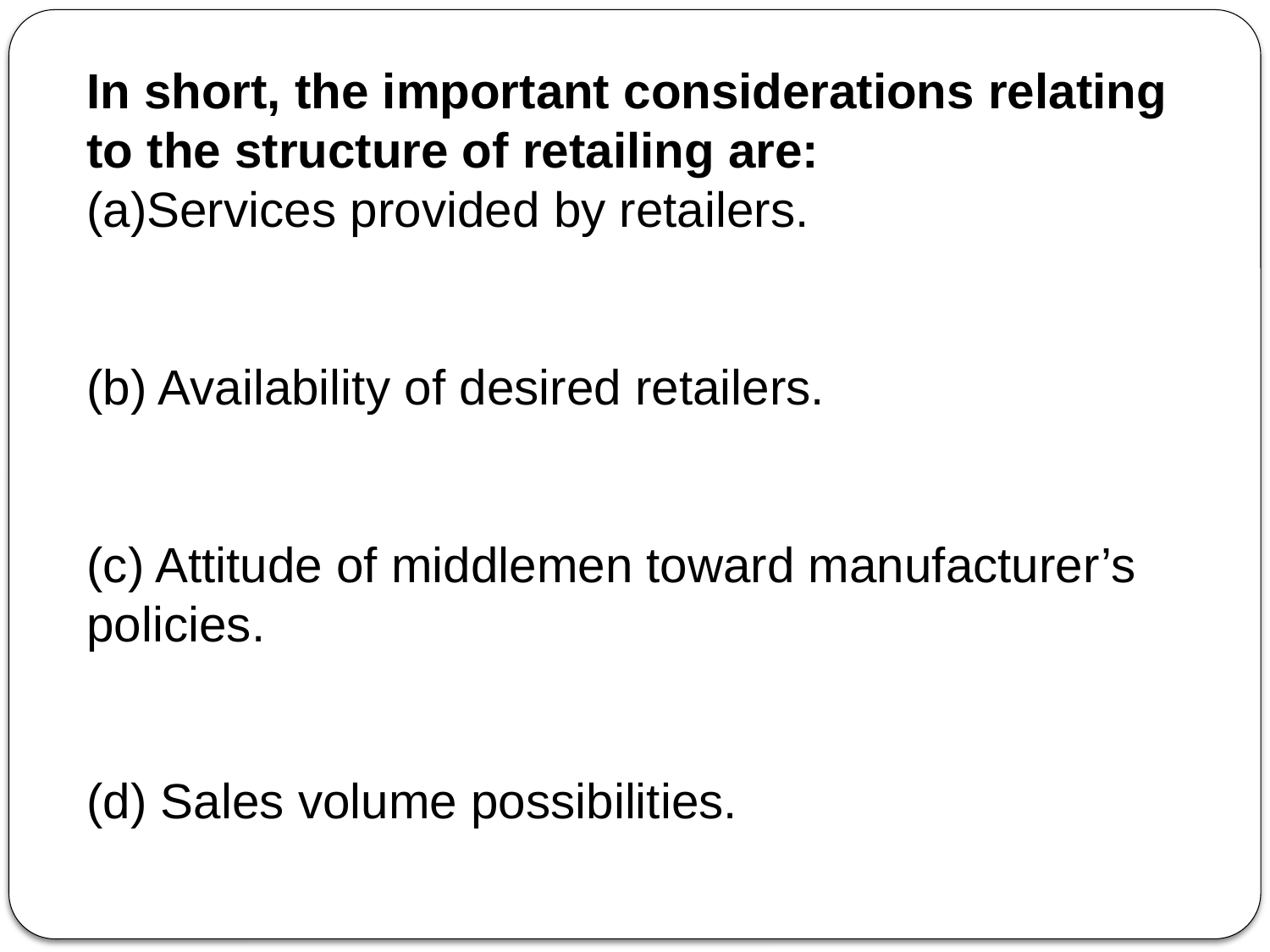

In short, the important considerations relating to the structure of retailing are:
Services provided by retailers.

(b) Availability of desired retailers.

(c) Attitude of middlemen toward manufacturer’s policies.

(d) Sales volume possibilities.